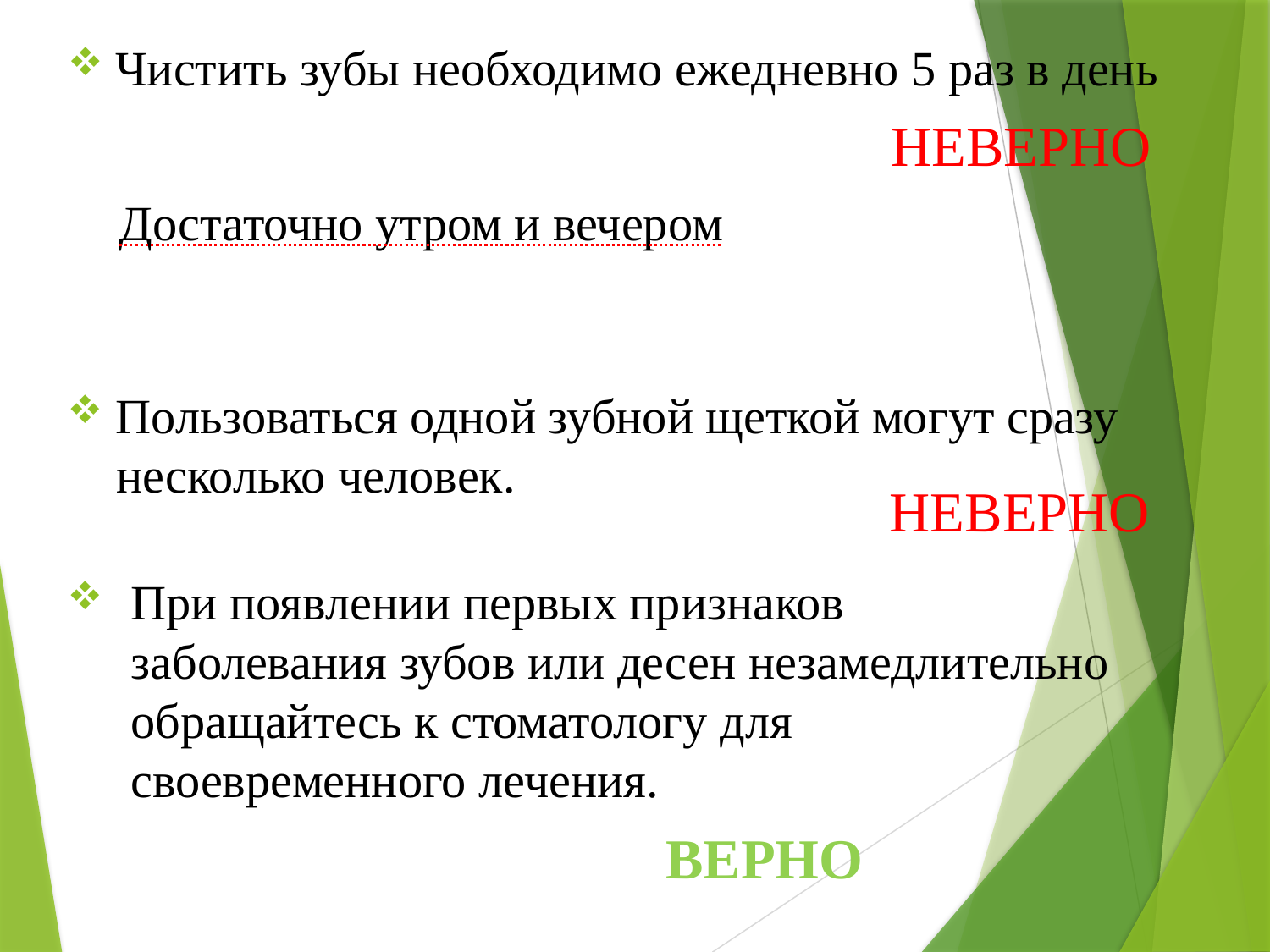

Чистить зубы необходимо ежедневно 5 раз в день
НЕВЕРНО
Достаточно утром и вечером
 Пользоваться одной зубной щеткой могут сразу
    несколько человек.
НЕВЕРНО
При появлении первых признаков заболевания зубов или десен незамедлительно обращайтесь к стоматологу для своевременного лечения.
ВЕРНО